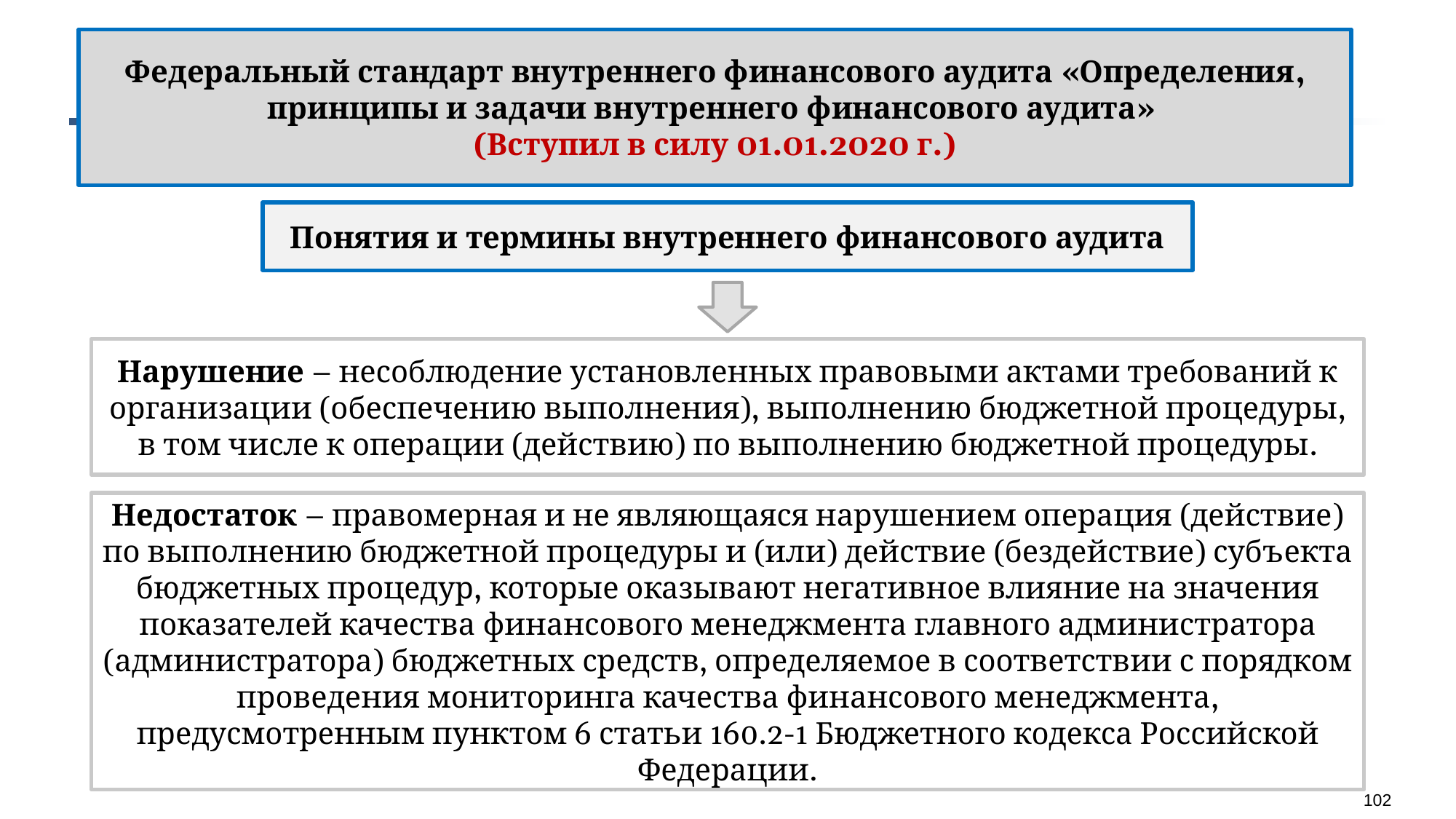

Федеральный стандарт внутреннего финансового аудита «Определения, принципы и задачи внутреннего финансового аудита»
(Вступил в силу 01.01.2020 г.)
Понятия и термины внутреннего финансового аудита

Нарушение – несоблюдение установленных правовыми актами требований к организации (обеспечению выполнения), выполнению бюджетной процедуры, в том числе к операции (действию) по выполнению бюджетной процедуры.
Недостаток – правомерная и не являющаяся нарушением операция (действие) по выполнению бюджетной процедуры и (или) действие (бездействие) субъекта бюджетных процедур, которые оказывают негативное влияние на значения показателей качества финансового менеджмента главного администратора (администратора) бюджетных средств, определяемое в соответствии с порядком проведения мониторинга качества финансового менеджмента, предусмотренным пунктом 6 статьи 160.2-1 Бюджетного кодекса Российской Федерации.